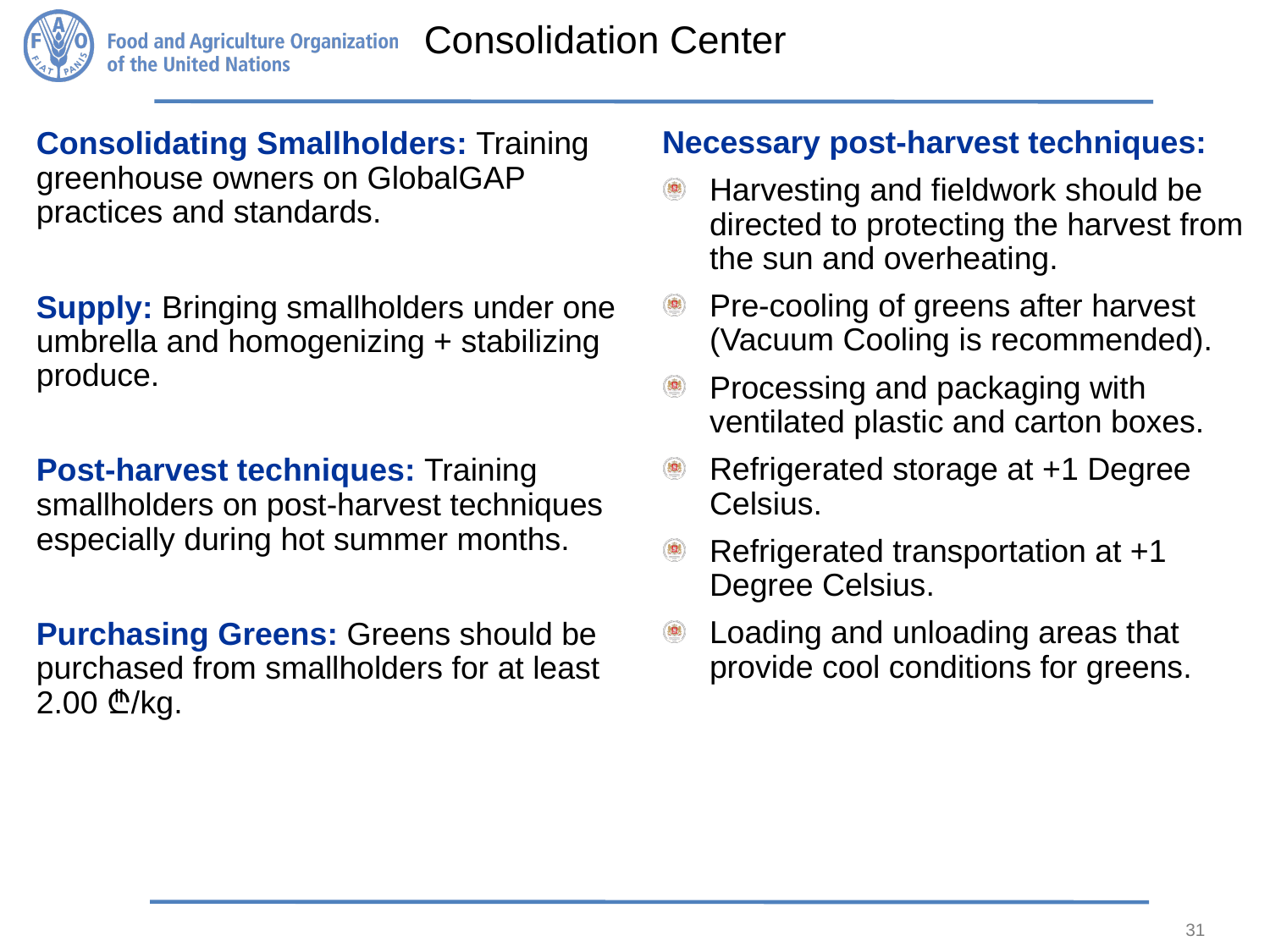

# Consolidation Center
Necessary post-harvest techniques:
Harvesting and fieldwork should be directed to protecting the harvest from the sun and overheating.
Pre-cooling of greens after harvest (Vacuum Cooling is recommended).
Processing and packaging with ventilated plastic and carton boxes.
Refrigerated storage at +1 Degree Celsius.
Refrigerated transportation at +1 Degree Celsius.
Loading and unloading areas that provide cool conditions for greens.

Consolidating Smallholders: Training greenhouse owners on GlobalGAP practices and standards.

Supply: Bringing smallholders under one umbrella and homogenizing + stabilizing produce.

Post-harvest techniques: Training smallholders on post-harvest techniques especially during hot summer months.

Purchasing Greens: Greens should be purchased from smallholders for at least 2.00 ₾/kg.
31